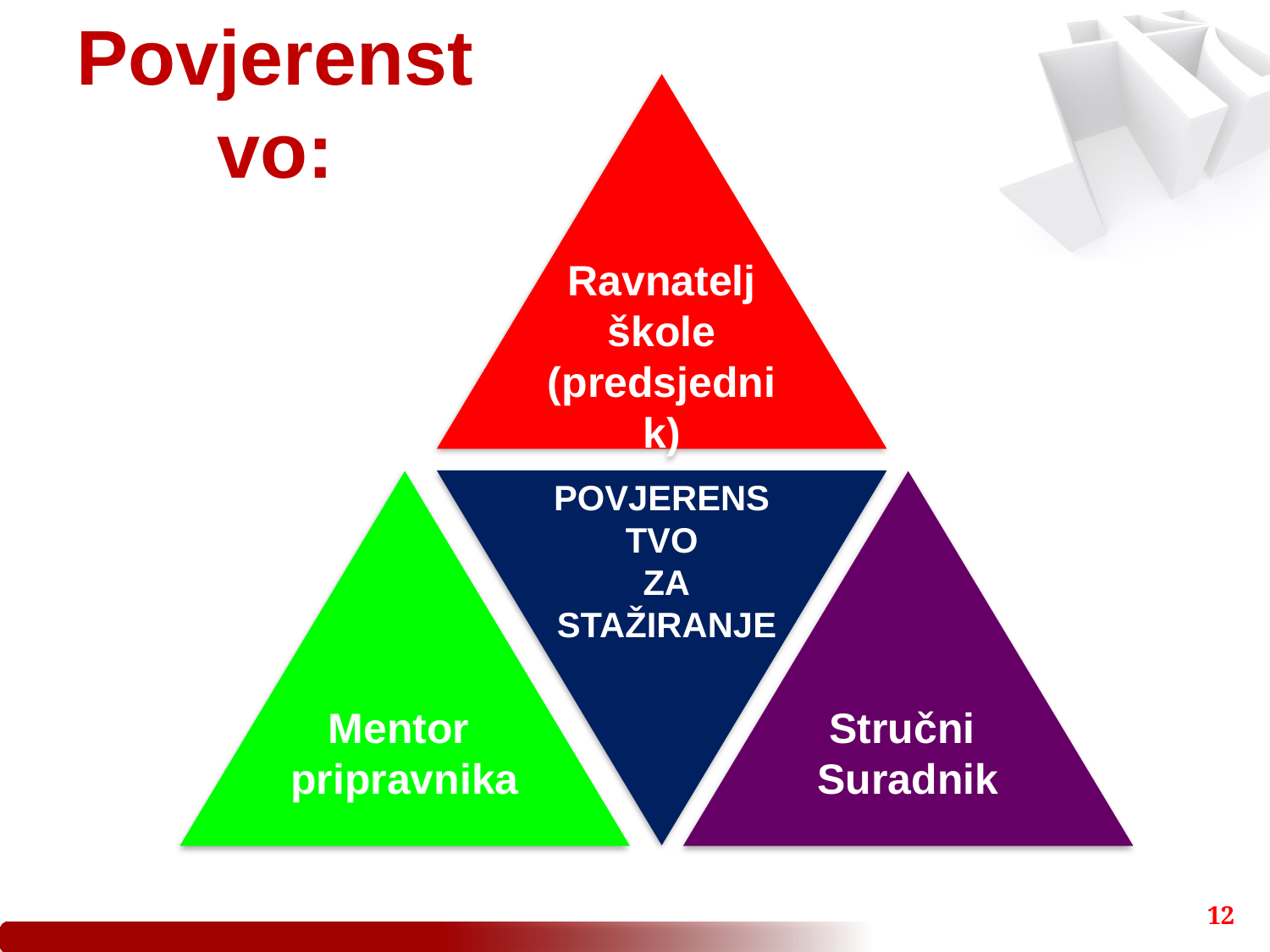

Povjerenstvo:
Ravnatelj škole
(predsjednik)
POVJERENSTVO
 ZA
 STAŽIRANJE
Mentor
pripravnika
Stručni
Suradnik